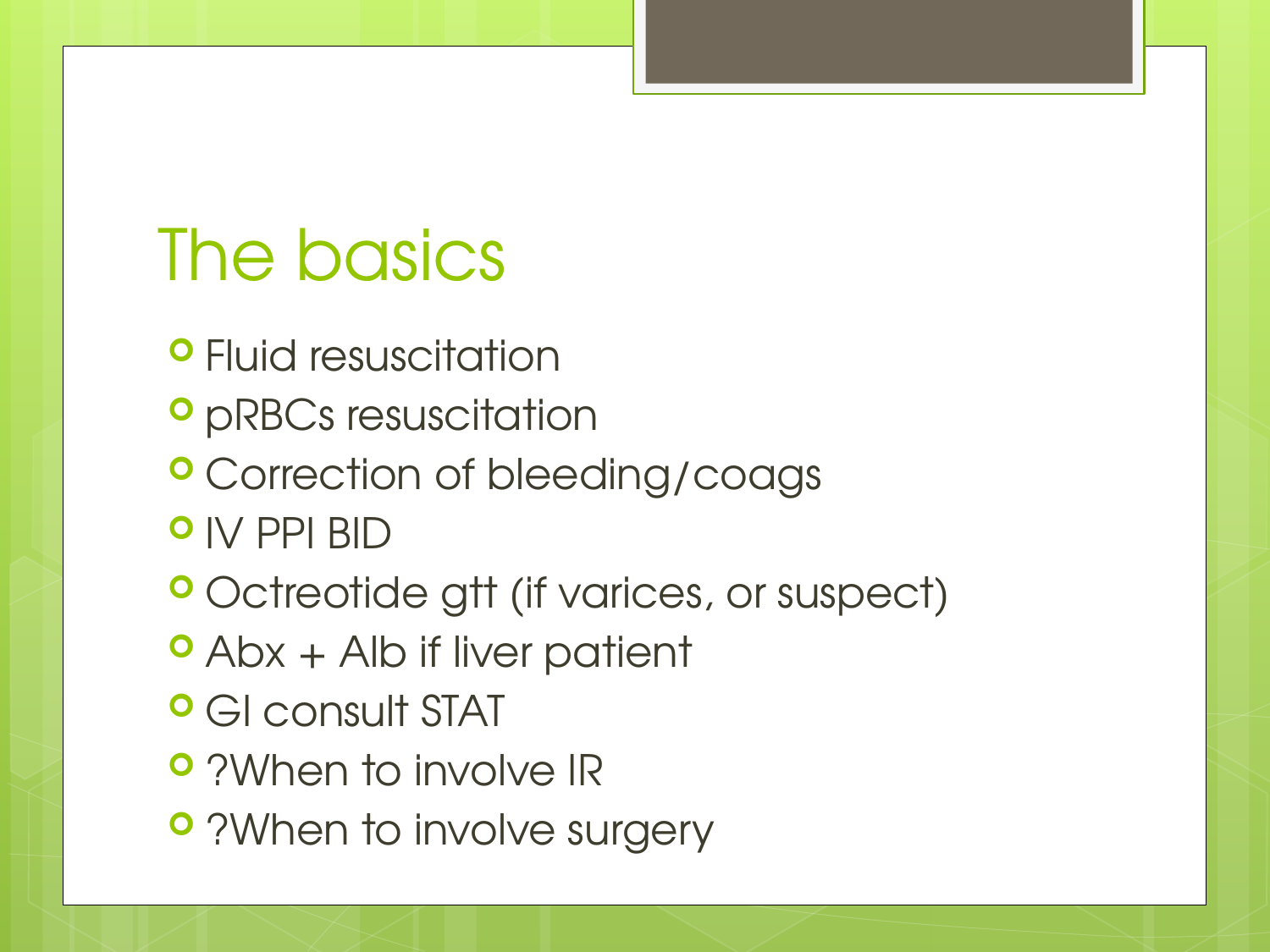

# The basics
Fluid resuscitation
pRBCs resuscitation
Correction of bleeding/coags
IV PPI BID
Octreotide gtt (if varices, or suspect)
Abx + Alb if liver patient
GI consult STAT
?When to involve IR
?When to involve surgery